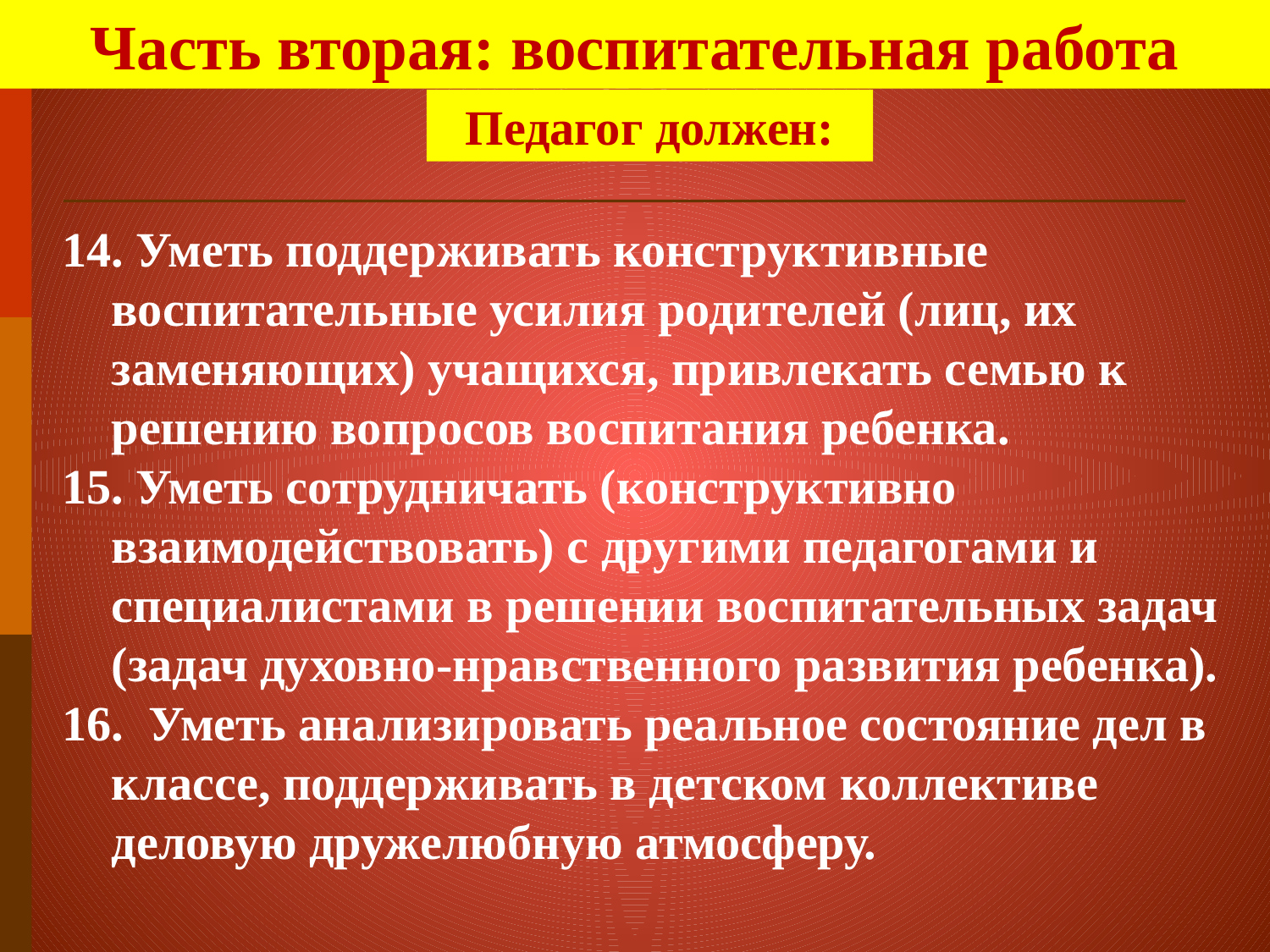

Часть вторая: воспитательная работа
Педагог должен:
14. Уметь поддерживать конструктивные воспитательные усилия родителей (лиц, их заменяющих) учащихся, привлекать семью к решению вопросов воспитания ребенка.
15. Уметь сотрудничать (конструктивно взаимодействовать) с другими педагогами и специалистами в решении воспитательных задач (задач духовно-нравственного развития ребенка).
16.  Уметь анализировать реальное состояние дел в классе, поддерживать в детском коллективе деловую дружелюбную атмосферу.